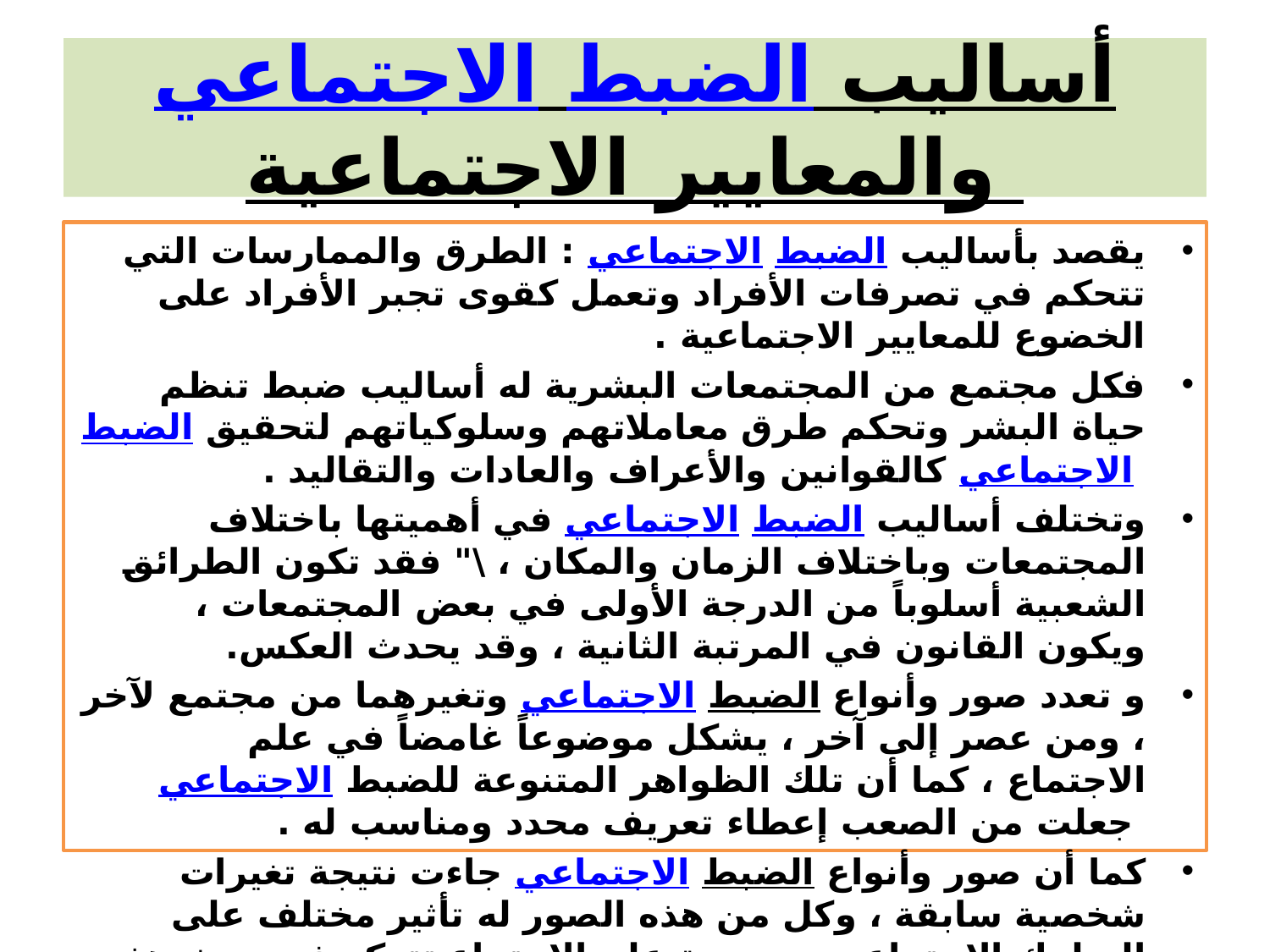

# أساليب الضبط الاجتماعي والمعايير الاجتماعية
يقصد بأساليب الضبط الاجتماعي : الطرق والممارسات التي تتحكم في تصرفات الأفراد وتعمل كقوى تجبر الأفراد على الخضوع للمعايير الاجتماعية .
فكل مجتمع من المجتمعات البشرية له أساليب ضبط تنظم حياة البشر وتحكم طرق معاملاتهم وسلوكياتهم لتحقيق الضبط الاجتماعي كالقوانين والأعراف والعادات والتقاليد .
وتختلف أساليب الضبط الاجتماعي في أهميتها باختلاف المجتمعات وباختلاف الزمان والمكان ، \" فقد تكون الطرائق الشعبية أسلوباً من الدرجة الأولى في بعض المجتمعات ، ويكون القانون في المرتبة الثانية ، وقد يحدث العكس.
و تعدد صور وأنواع الضبط الاجتماعي وتغيرهما من مجتمع لآخر ، ومن عصر إلى آخر ، يشكل موضوعاً غامضاً في علم الاجتماع ، كما أن تلك الظواهر المتنوعة للضبط الاجتماعي جعلت من الصعب إعطاء تعريف محدد ومناسب له .
كما أن صور وأنواع الضبط الاجتماعي جاءت نتيجة تغيرات شخصية سابقة ، وكل من هذه الصور له تأثير مختلف على السلوك الاجتماعي ، ومهمة علم الاجتماع تتركز في بحث هذه الصور ونتائج الضبط الاجتماعي ، وهذا يعني الإجابة على السؤال الافتراضي : أي صور الضبطالاجتماعي هي الأكثر تأثيراً ، وكيف يمكن للجماعة أن تضبط ذاتها ضمن مبادئ أخلاقية شرعية تفضي إلى خفض السيطرة القسرية .